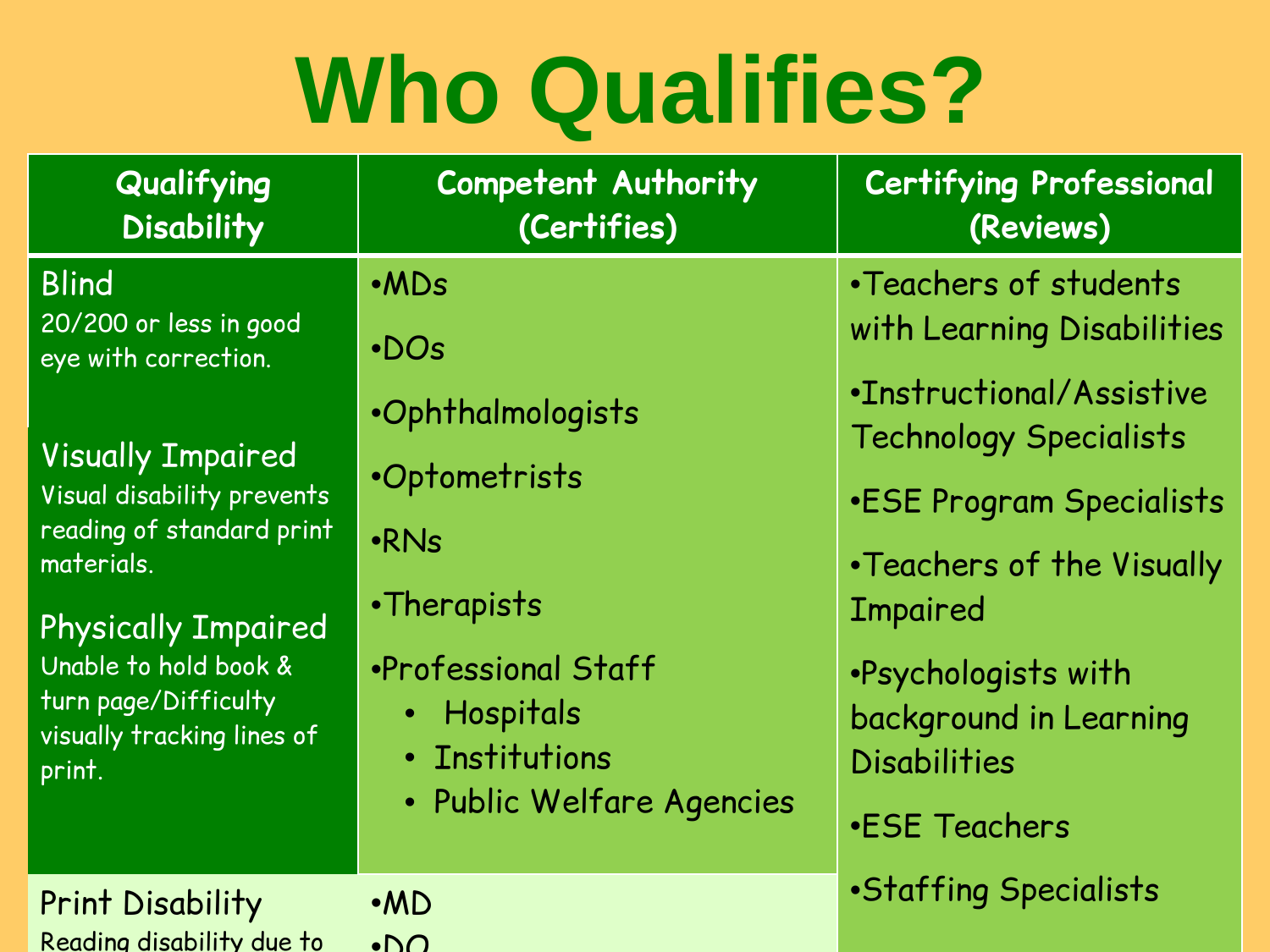

# Who Qualifies?
| Qualifying Disability | Competent Authority (Certifies) | Certifying Professional (Reviews) |
| --- | --- | --- |
| Blind 20/200 or less in good eye with correction. | MDs DOs Ophthalmologists Optometrists RNs Therapists Professional Staff Hospitals Institutions Public Welfare Agencies | Teachers of students with Learning Disabilities Instructional/Assistive Technology Specialists ESE Program Specialists Teachers of the Visually Impaired Psychologists with background in Learning Disabilities ESE Teachers Staffing Specialists |
| Visually Impaired Visual disability prevents reading of standard print materials. |  |  |
| Physically Impaired Unable to hold book & turn page/Difficulty visually tracking lines of print. |  |  |
| Print Disability Reading disability due to organic dysfunction | MD DO |  |